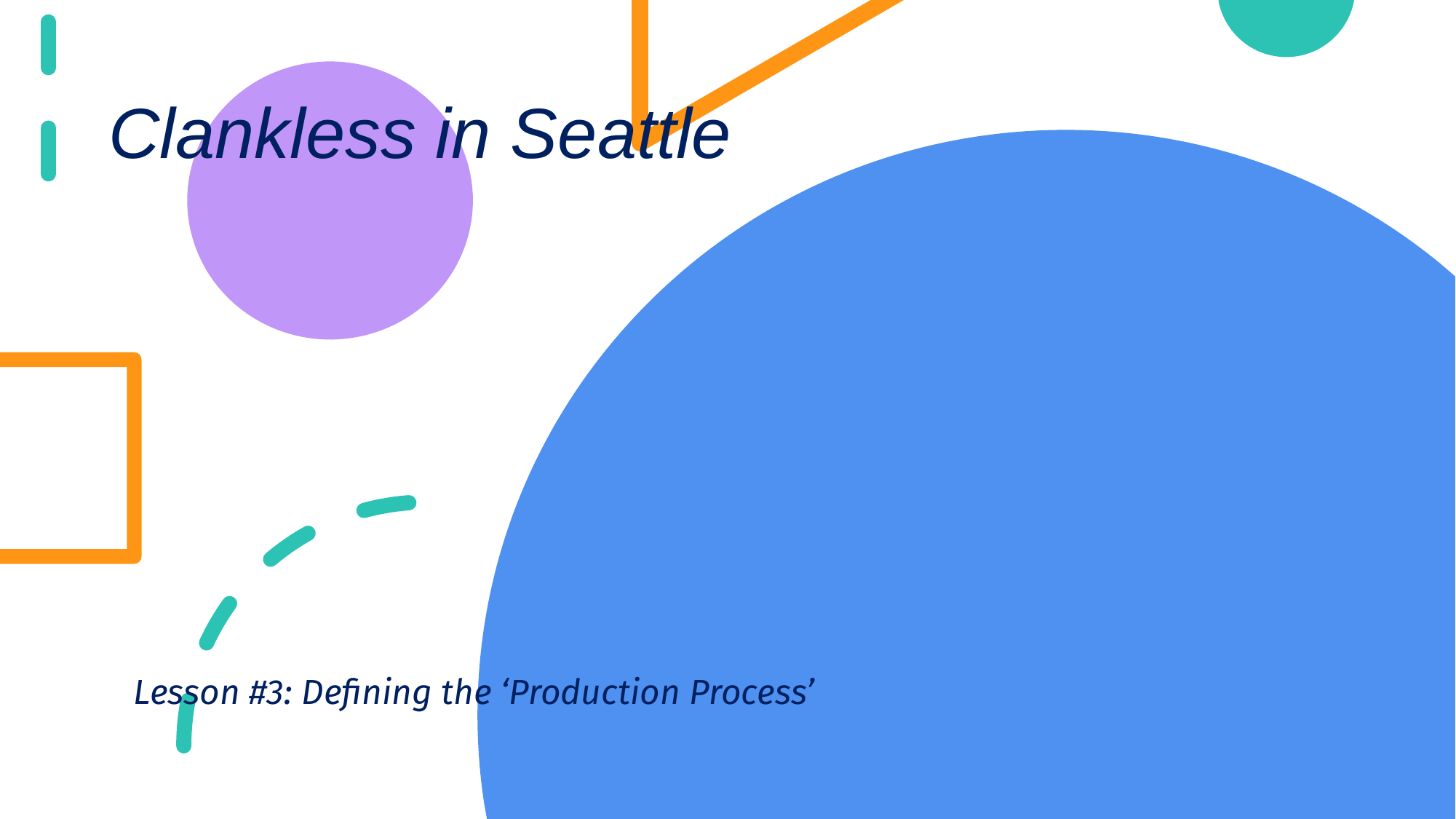

# Clankless in Seattle

Lesson #3: Defining the ‘Production Process’